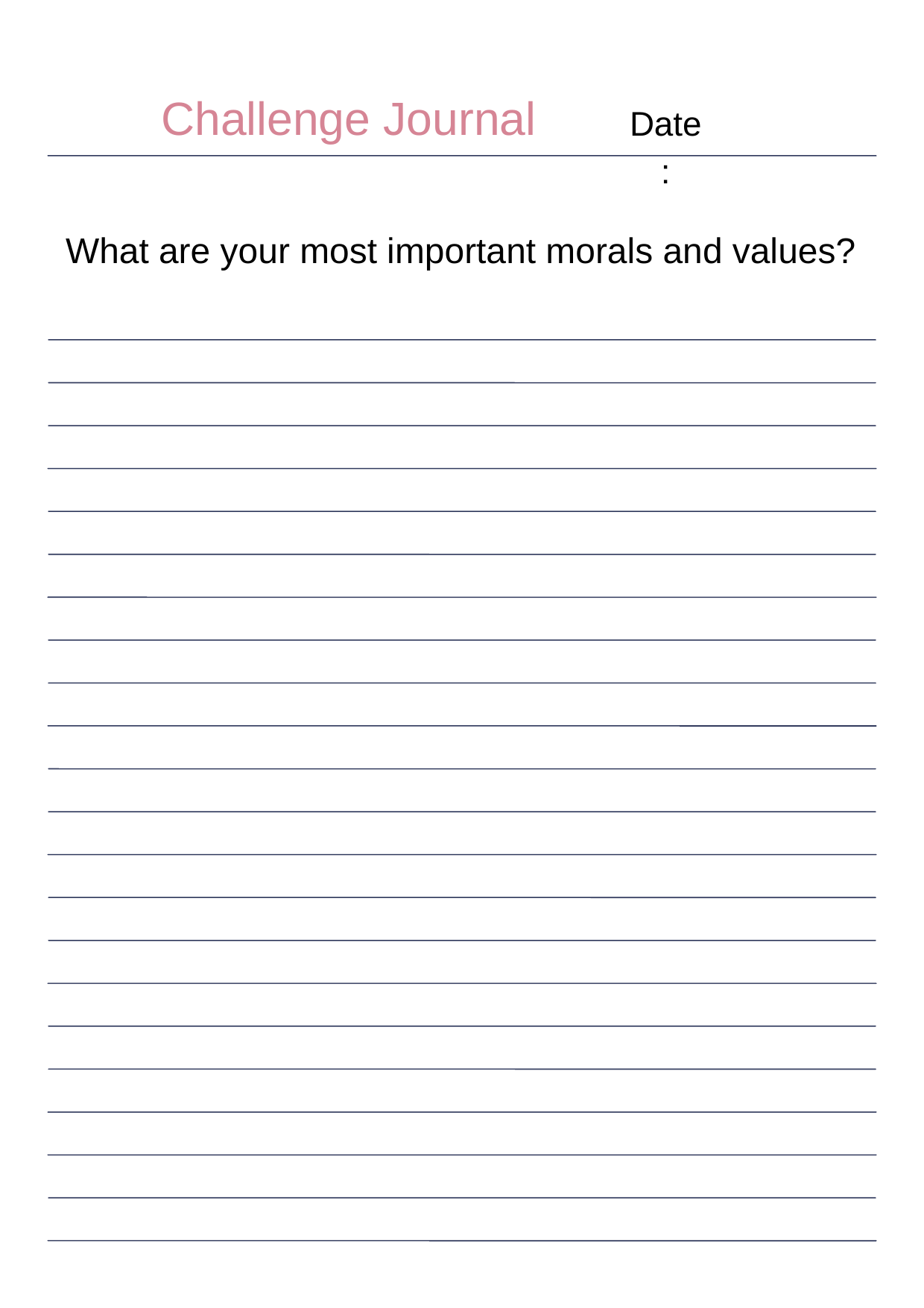

Challenge Journal
Date:

What are your most important morals and values?